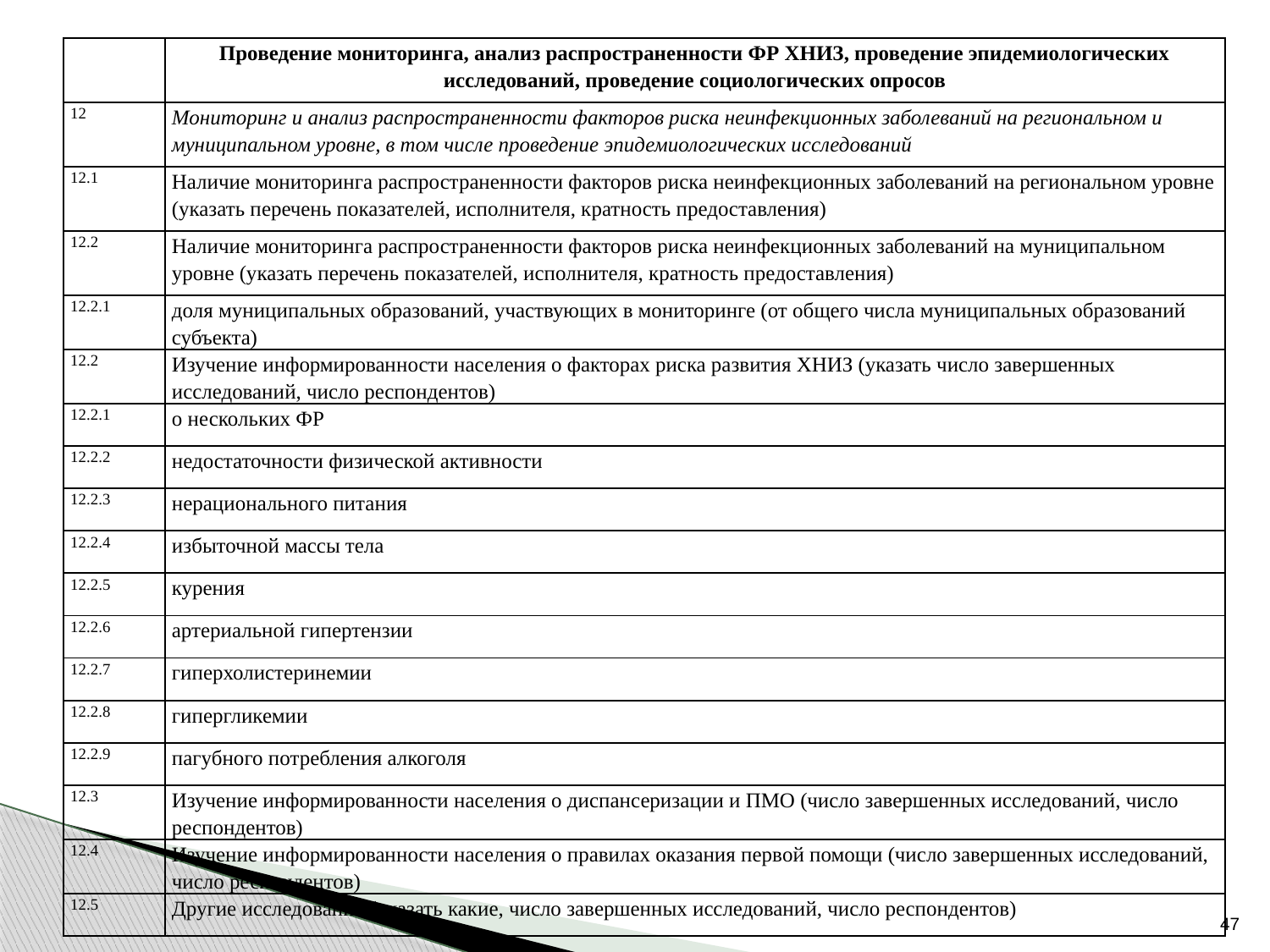

|  | Проведение мониторинга, анализ распространенности ФР ХНИЗ, проведение эпидемиологических исследований, проведение социологических опросов |
| --- | --- |
| 12 | Мониторинг и анализ распространенности факторов риска неинфекционных заболеваний на региональном и муниципальном уровне, в том числе проведение эпидемиологических исследований |
| 12.1 | Наличие мониторинга распространенности факторов риска неинфекционных заболеваний на региональном уровне (указать перечень показателей, исполнителя, кратность предоставления) |
| 12.2 | Наличие мониторинга распространенности факторов риска неинфекционных заболеваний на муниципальном уровне (указать перечень показателей, исполнителя, кратность предоставления) |
| 12.2.1 | доля муниципальных образований, участвующих в мониторинге (от общего числа муниципальных образований субъекта) |
| 12.2 | Изучение информированности населения о факторах риска развития ХНИЗ (указать число завершенных исследований, число респондентов) |
| 12.2.1 | о нескольких ФР |
| 12.2.2 | недостаточности физической активности |
| 12.2.3 | нерационального питания |
| 12.2.4 | избыточной массы тела |
| 12.2.5 | курения |
| 12.2.6 | артериальной гипертензии |
| 12.2.7 | гиперхолистеринемии |
| 12.2.8 | гипергликемии |
| 12.2.9 | пагубного потребления алкоголя |
| 12.3 | Изучение информированности населения о диспансеризации и ПМО (число завершенных исследований, число респондентов) |
| 12.4 | Изучение информированности населения о правилах оказания первой помощи (число завершенных исследований, число респондентов) |
| 12.5 | Другие исследования (указать какие, число завершенных исследований, число респондентов) |
47